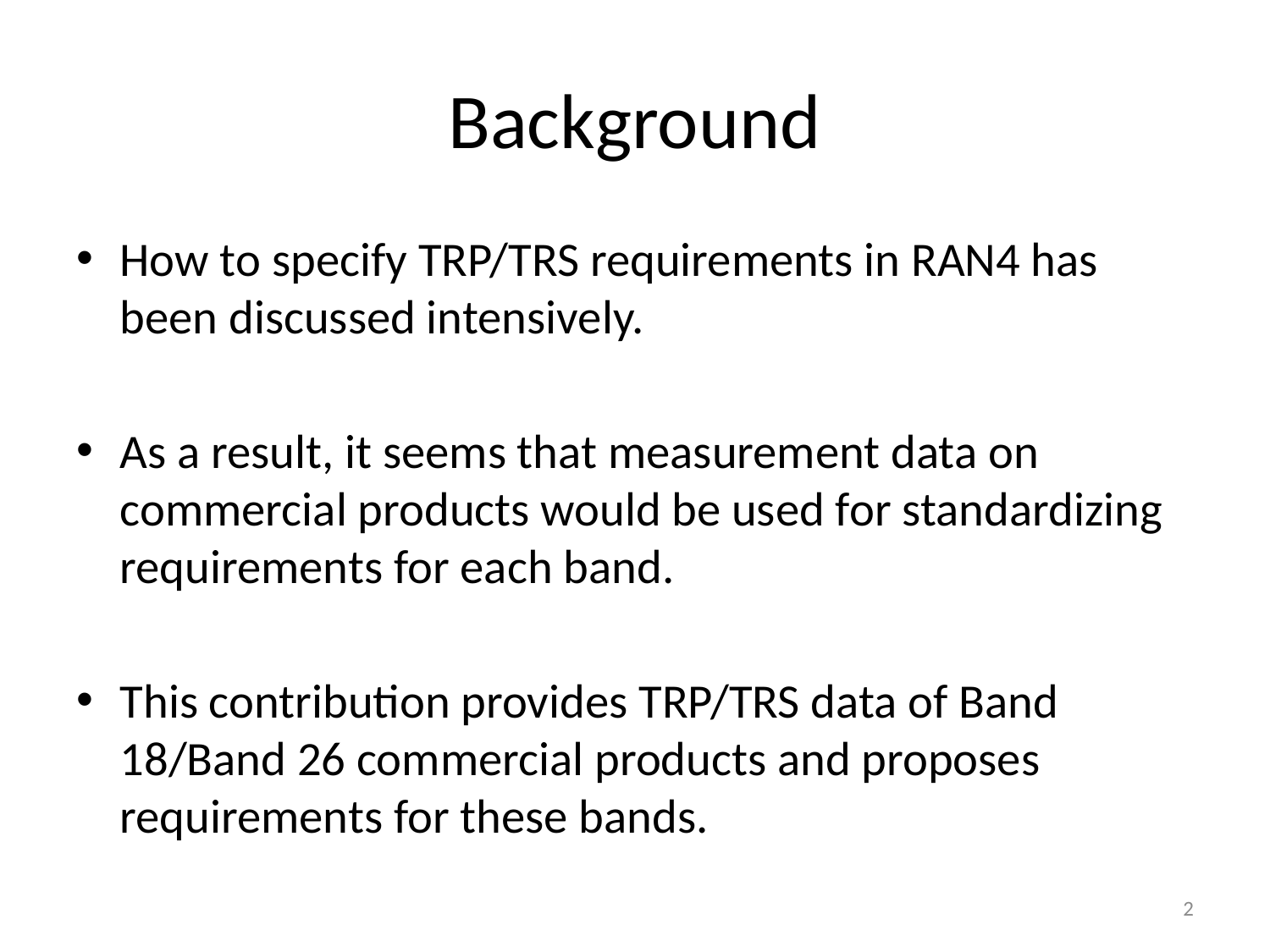

# Background
How to specify TRP/TRS requirements in RAN4 has been discussed intensively.

As a result, it seems that measurement data on commercial products would be used for standardizing requirements for each band.

This contribution provides TRP/TRS data of Band 18/Band 26 commercial products and proposes requirements for these bands.
2